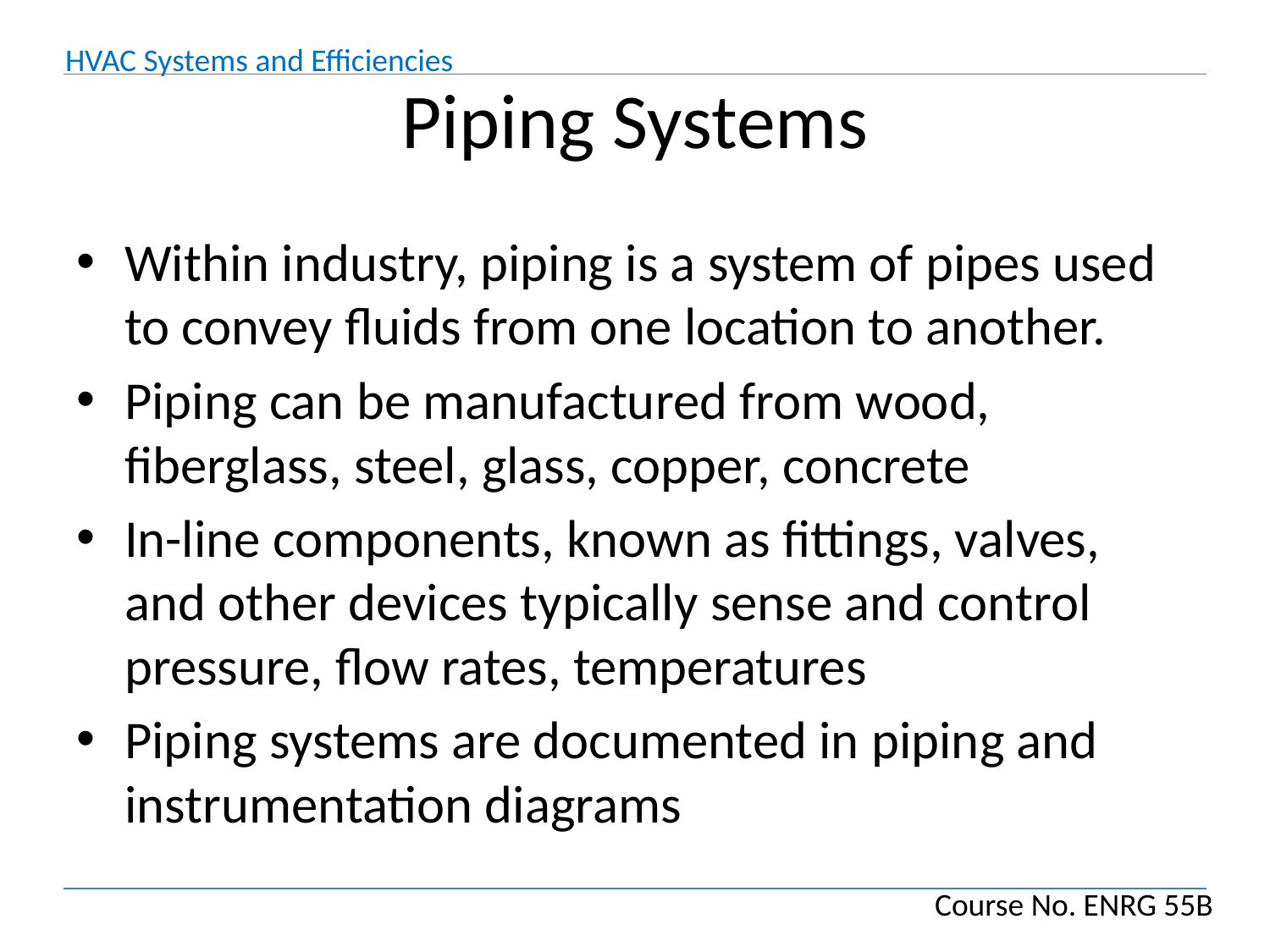

# Piping Systems
Within industry, piping is a system of pipes used to convey fluids from one location to another.
Piping can be manufactured from wood, fiberglass, steel, glass, copper, concrete
In-line components, known as fittings, valves, and other devices typically sense and control pressure, flow rates, temperatures
Piping systems are documented in piping and instrumentation diagrams